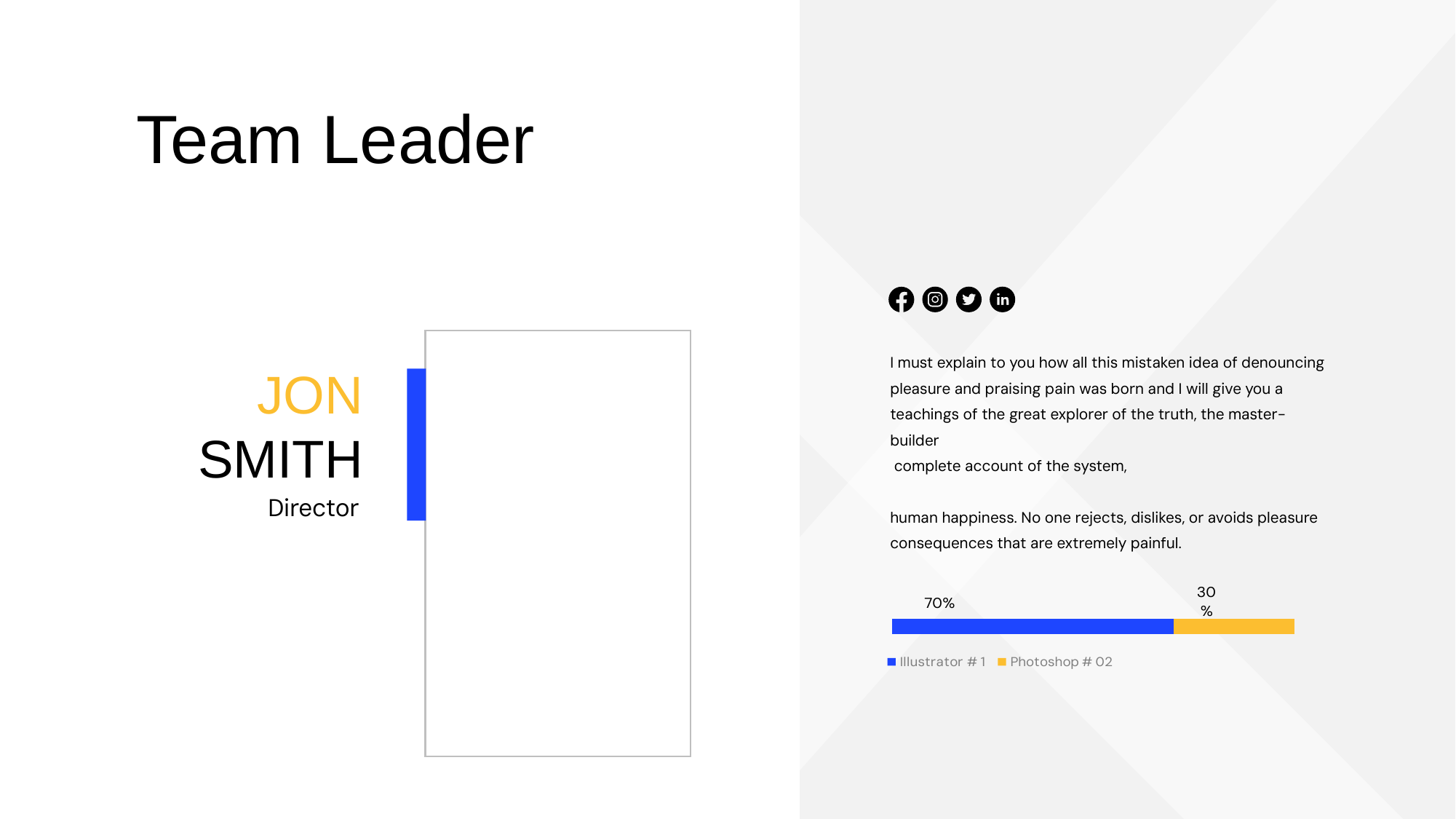

Team Leader

I must explain to you how all this mistaken idea of denouncing pleasure and praising pain was born and I will give you a
teachings of the great explorer of the truth, the master-builder
 complete account of the system,

human happiness. No one rejects, dislikes, or avoids pleasure consequences that are extremely painful.
JON
SMITH

Director

### Chart

| Category | Illustrator # 1 | Photoshop # 02 |
|---|---|---|
|  | 0.7 | 0.3 |